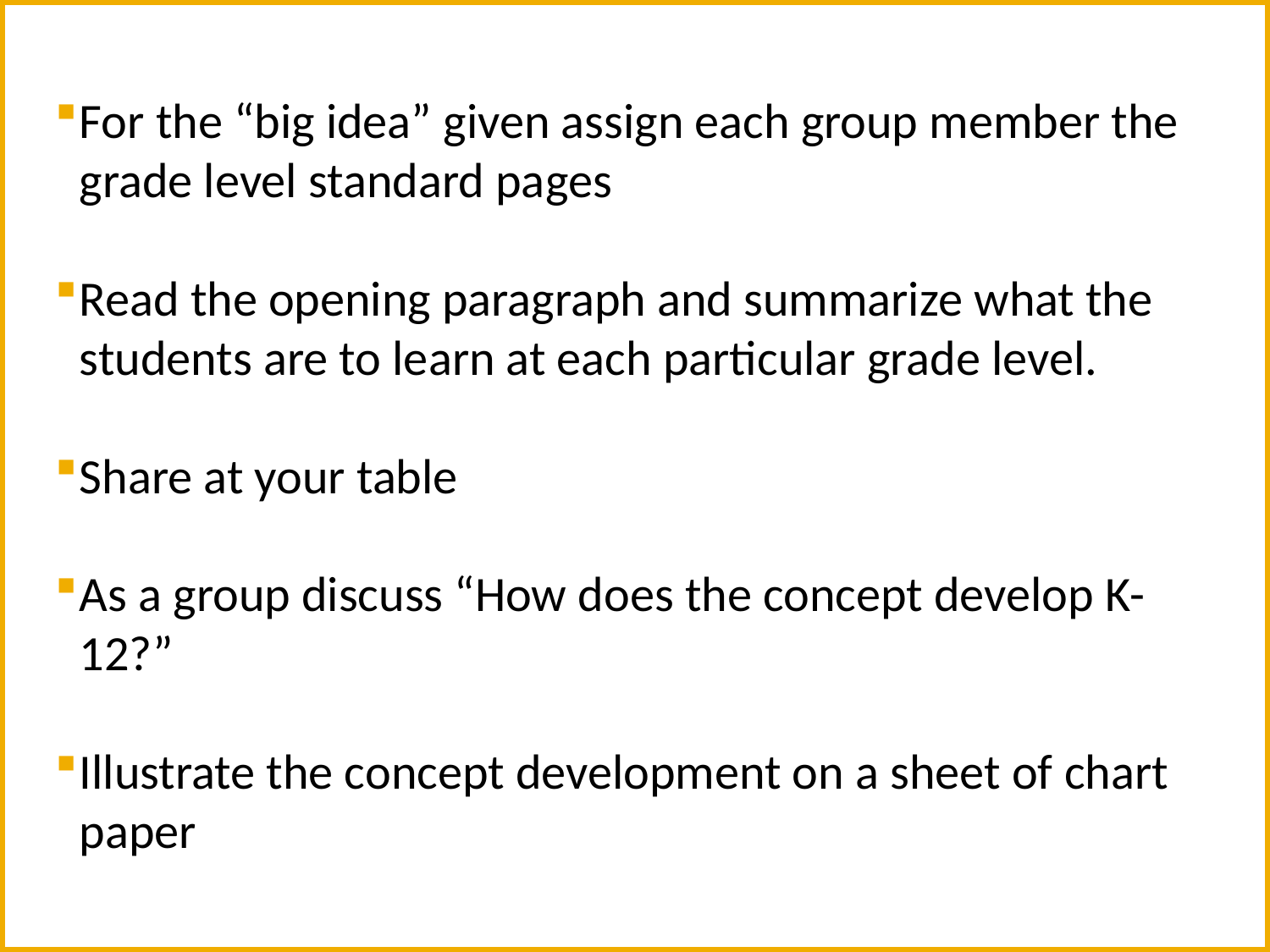

For the “big idea” given assign each group member the grade level standard pages

Read the opening paragraph and summarize what the students are to learn at each particular grade level.

Share at your table

As a group discuss “How does the concept develop K-12?”

Illustrate the concept development on a sheet of chart paper